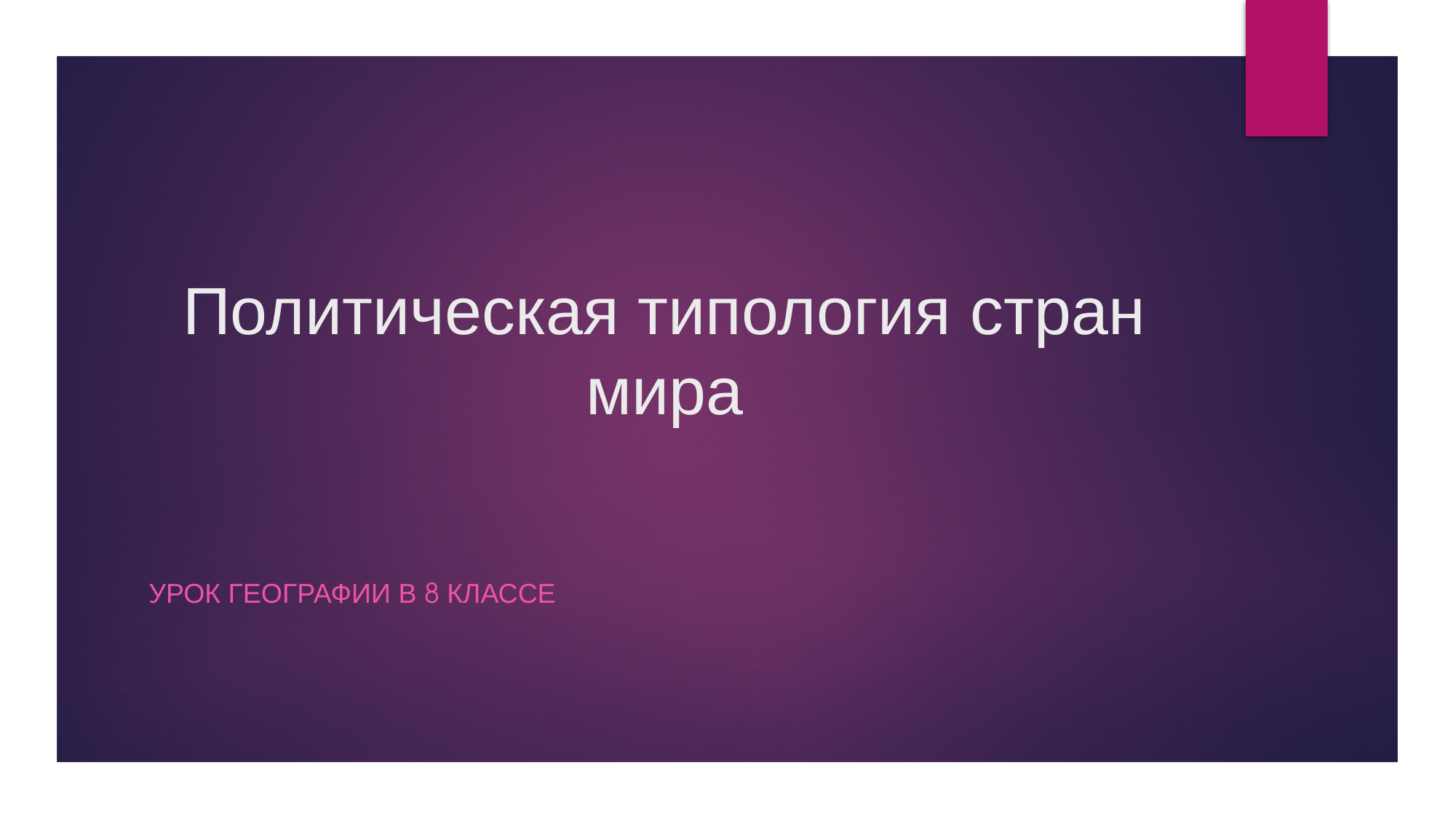

# Политическая типология стран мира
Урок географии в 8 классе